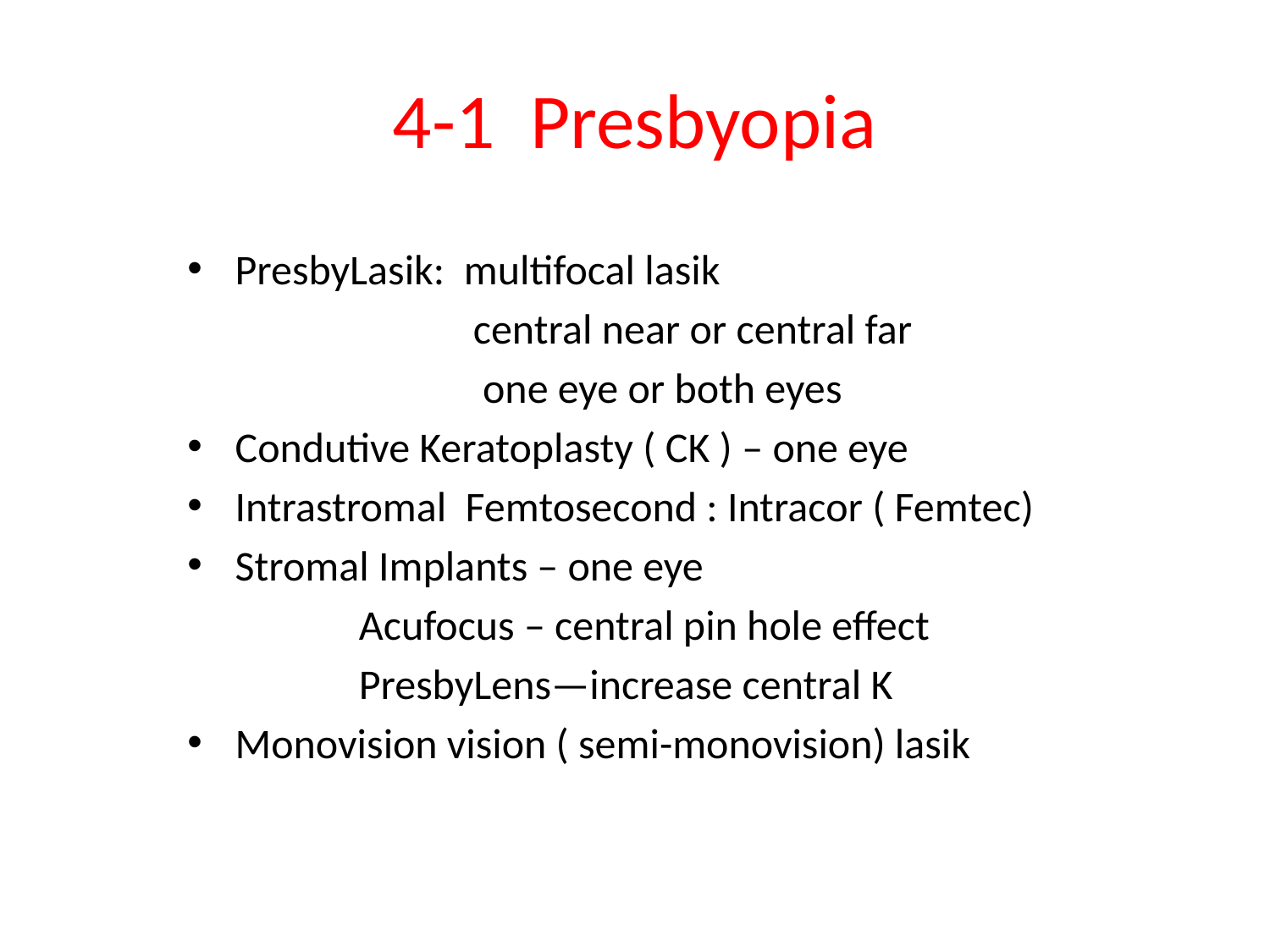

# 4-1  Presbyopia
PresbyLasik:  multifocal lasik
                              central near or central far
                               one eye or both eyes
Condutive Keratoplasty ( CK ) – one eye
Intrastromal  Femtosecond : Intracor ( Femtec)
Stromal Implants – one eye
                  Acufocus – central pin hole effect
                  PresbyLens—increase central K
Monovision vision ( semi-monovision) lasik